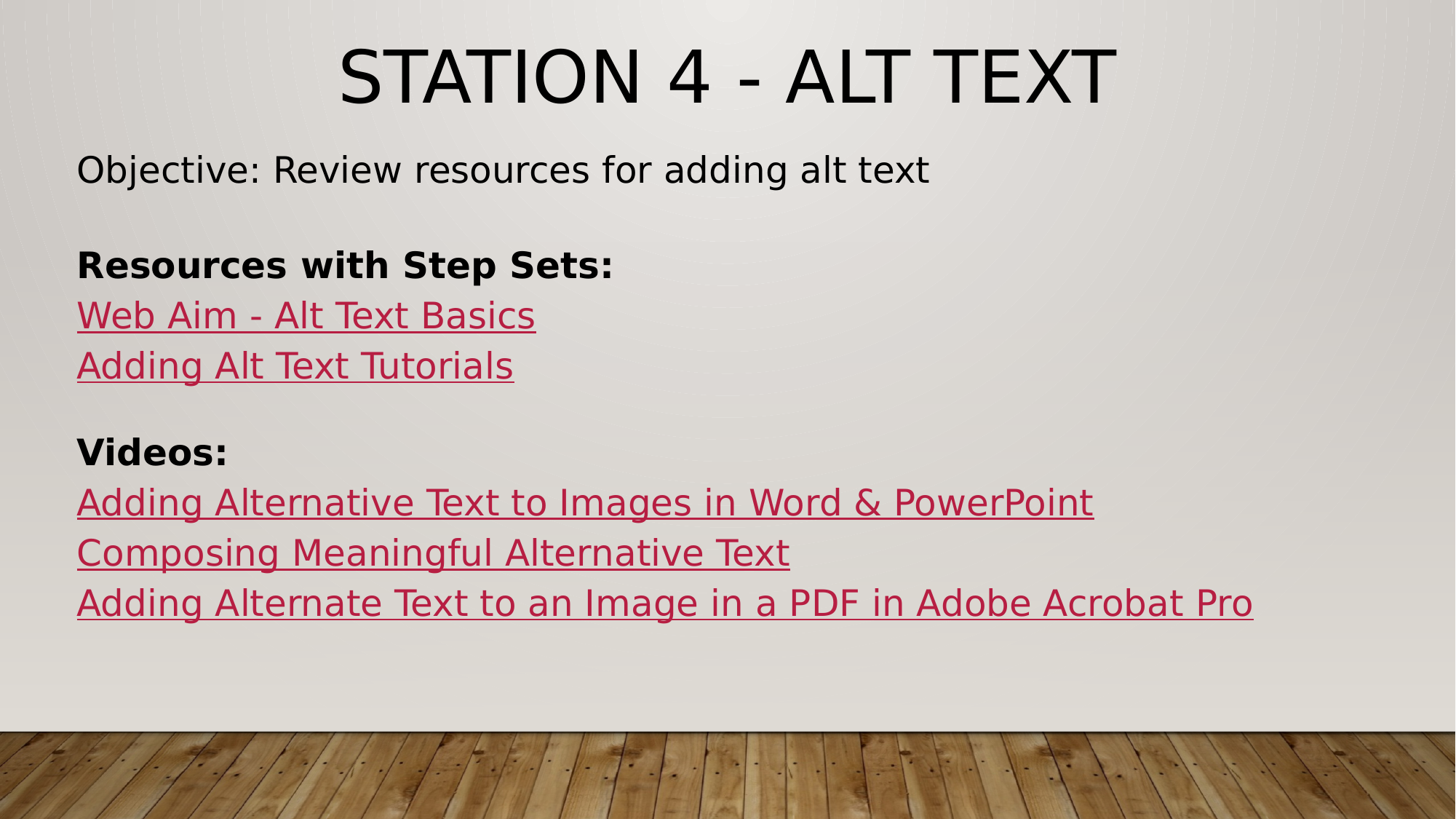

# Station 4 - Alt Text
Objective: Review resources for adding alt text
Resources with Step Sets:
Web Aim - Alt Text Basics
Adding Alt Text Tutorials
Videos:
Adding Alternative Text to Images in Word & PowerPoint
Composing Meaningful Alternative Text
Adding Alternate Text to an Image in a PDF in Adobe Acrobat Pro